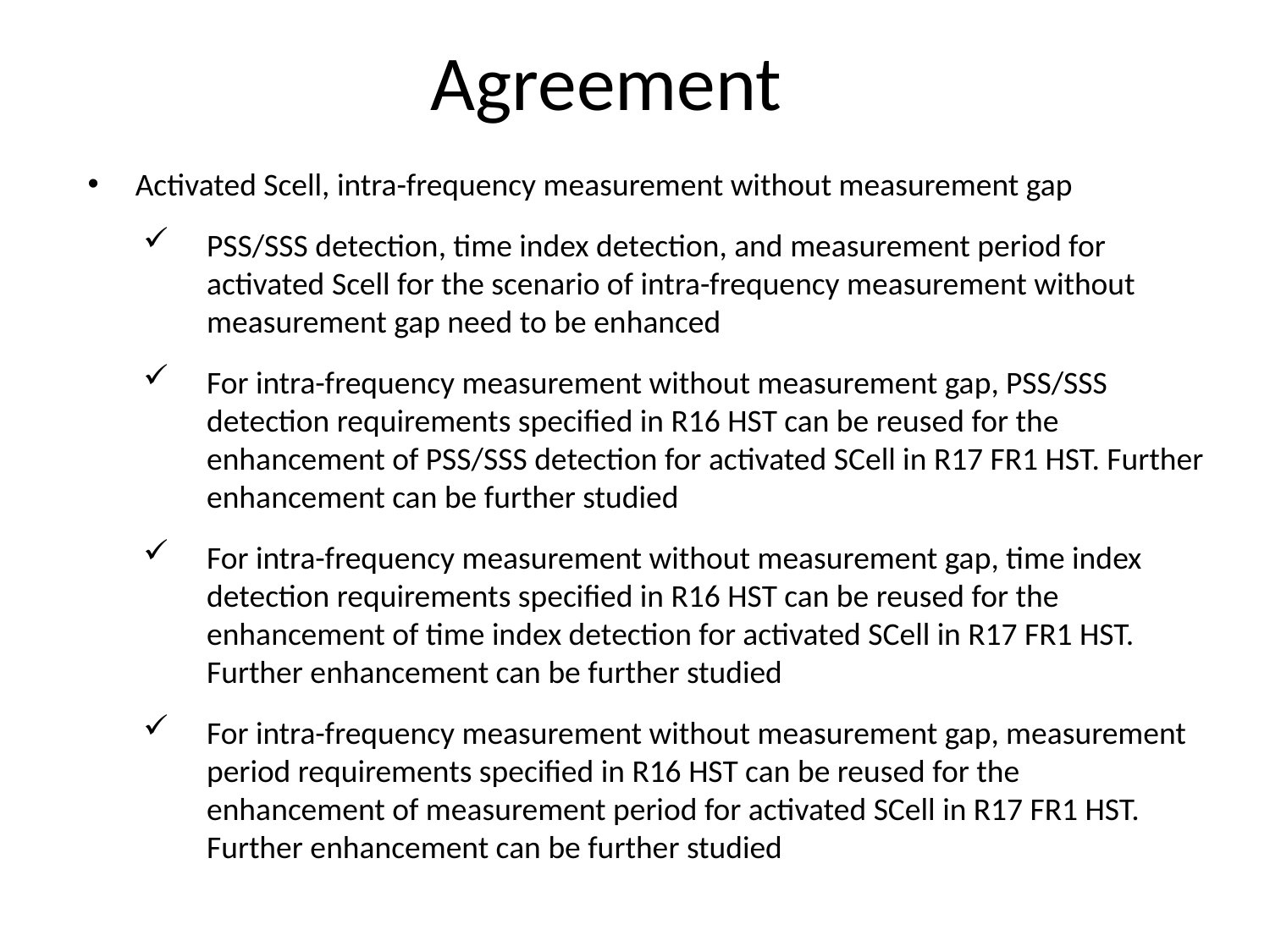

# Agreement
Activated Scell, intra-frequency measurement without measurement gap
PSS/SSS detection, time index detection, and measurement period for activated Scell for the scenario of intra-frequency measurement without measurement gap need to be enhanced
For intra-frequency measurement without measurement gap, PSS/SSS detection requirements specified in R16 HST can be reused for the enhancement of PSS/SSS detection for activated SCell in R17 FR1 HST. Further enhancement can be further studied
For intra-frequency measurement without measurement gap, time index detection requirements specified in R16 HST can be reused for the enhancement of time index detection for activated SCell in R17 FR1 HST. Further enhancement can be further studied
For intra-frequency measurement without measurement gap, measurement period requirements specified in R16 HST can be reused for the enhancement of measurement period for activated SCell in R17 FR1 HST. Further enhancement can be further studied